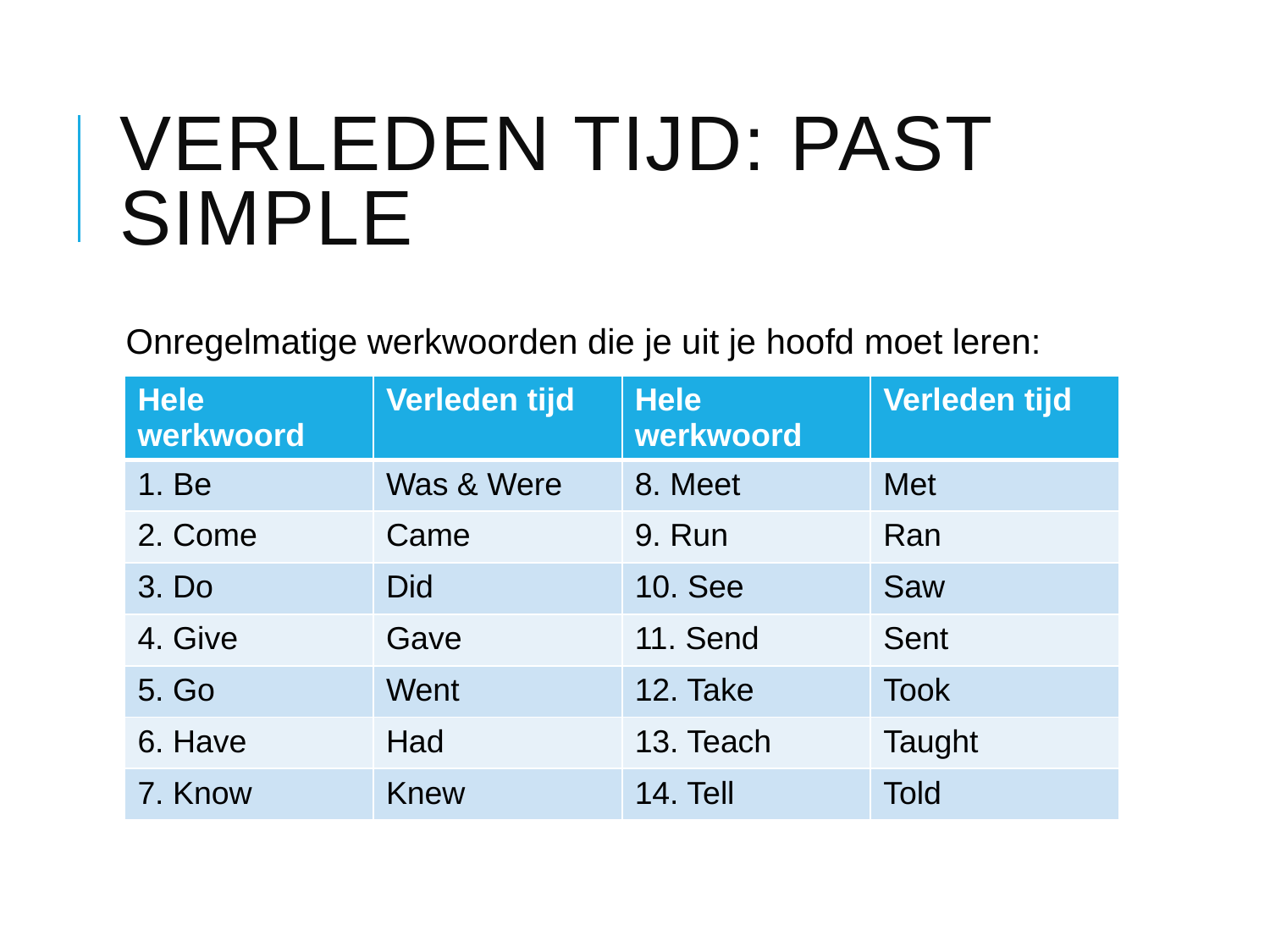

# Verleden tijd: past simple
Onregelmatige werkwoorden die je uit je hoofd moet leren:
| Hele werkwoord | Verleden tijd | Hele werkwoord | Verleden tijd |
| --- | --- | --- | --- |
| Be | Was & Were | 8. Meet | Met |
| 2. Come | Came | 9. Run | Ran |
| 3. Do | Did | 10. See | Saw |
| 4. Give | Gave | 11. Send | Sent |
| 5. Go | Went | 12. Take | Took |
| 6. Have | Had | 13. Teach | Taught |
| 7. Know | Knew | 14. Tell | Told |